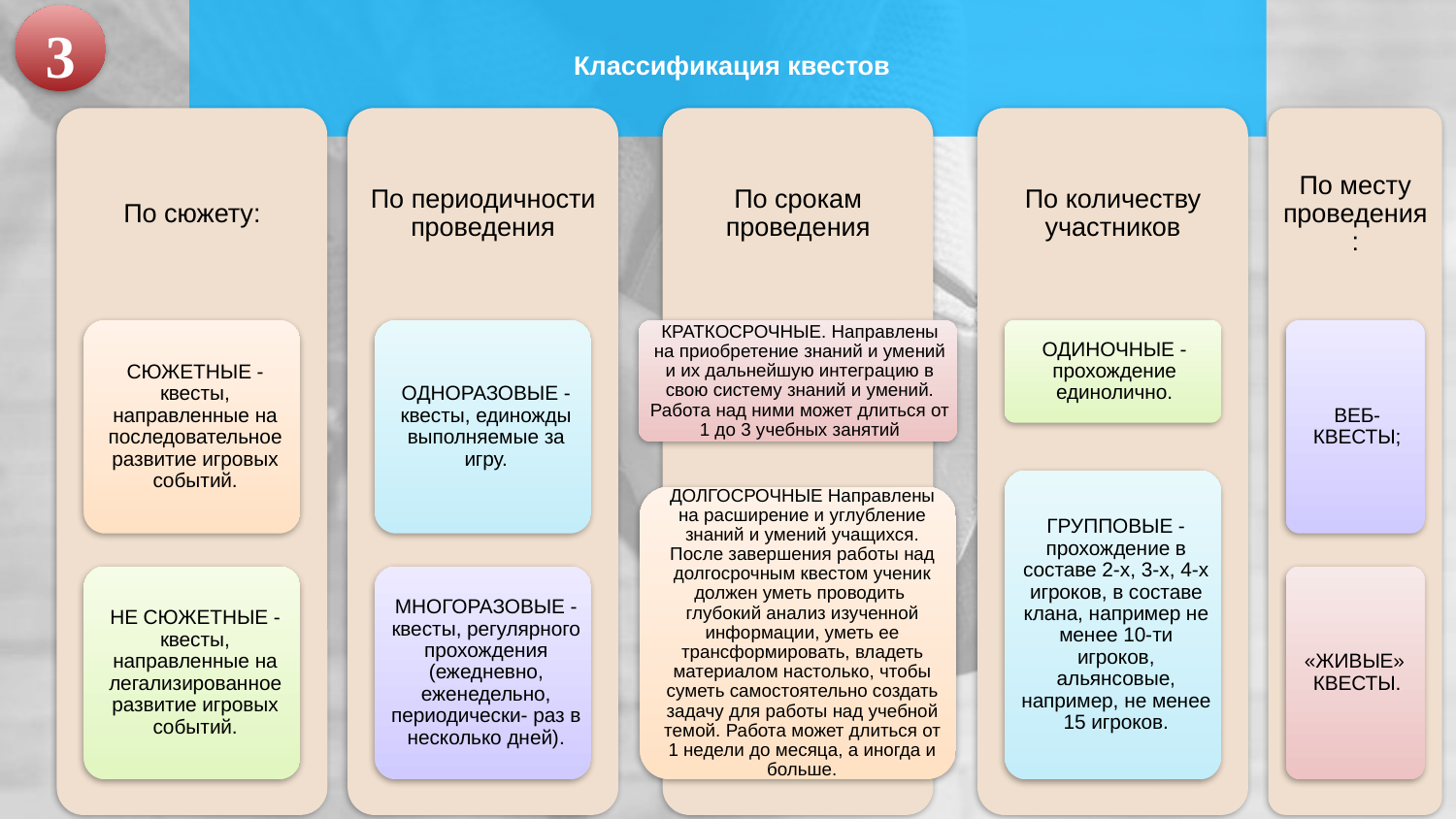

3
# Классификация квестов
По сюжету:
СЮЖЕТНЫЕ - квесты, направленные на последовательное развитие игровых событий.
НЕ СЮЖЕТНЫЕ - квесты, направленные на легализированное развитие игровых событий.
По периодичности проведения
ОДНОРАЗОВЫЕ - квесты, единожды выполняемые за игру.
МНОГОРАЗОВЫЕ - квесты, регулярного прохождения (ежедневно, еженедельно, периодически- раз в несколько дней).
По срокам проведения
КРАТКОСРОЧНЫЕ. Направлены на приобретение знаний и умений и их дальнейшую интеграцию в свою систему знаний и умений. Работа над ними может длиться от 1 до 3 учебных занятий
ДОЛГОСРОЧНЫЕ Направлены на расширение и углубление знаний и умений учащихся. После завершения работы над долгосрочным квестом ученик должен уметь проводить  глубокий анализ изученной информации, уметь ее трансформировать, владеть материалом настолько, чтобы суметь самостоятельно создать задачу для работы над учебной темой. Работа может длиться от 1 недели до месяца, а иногда и больше.
По количеству участников
ОДИНОЧНЫЕ - прохождение единолично.
ГРУППОВЫЕ - прохождение в составе 2-х, 3-х, 4-х игроков, в составе клана, например не менее 10-ти игроков, альянсовые, например, не менее 15 игроков.
По месту проведения:
ВЕБ-КВЕСТЫ;
«ЖИВЫЕ»  КВЕСТЫ.